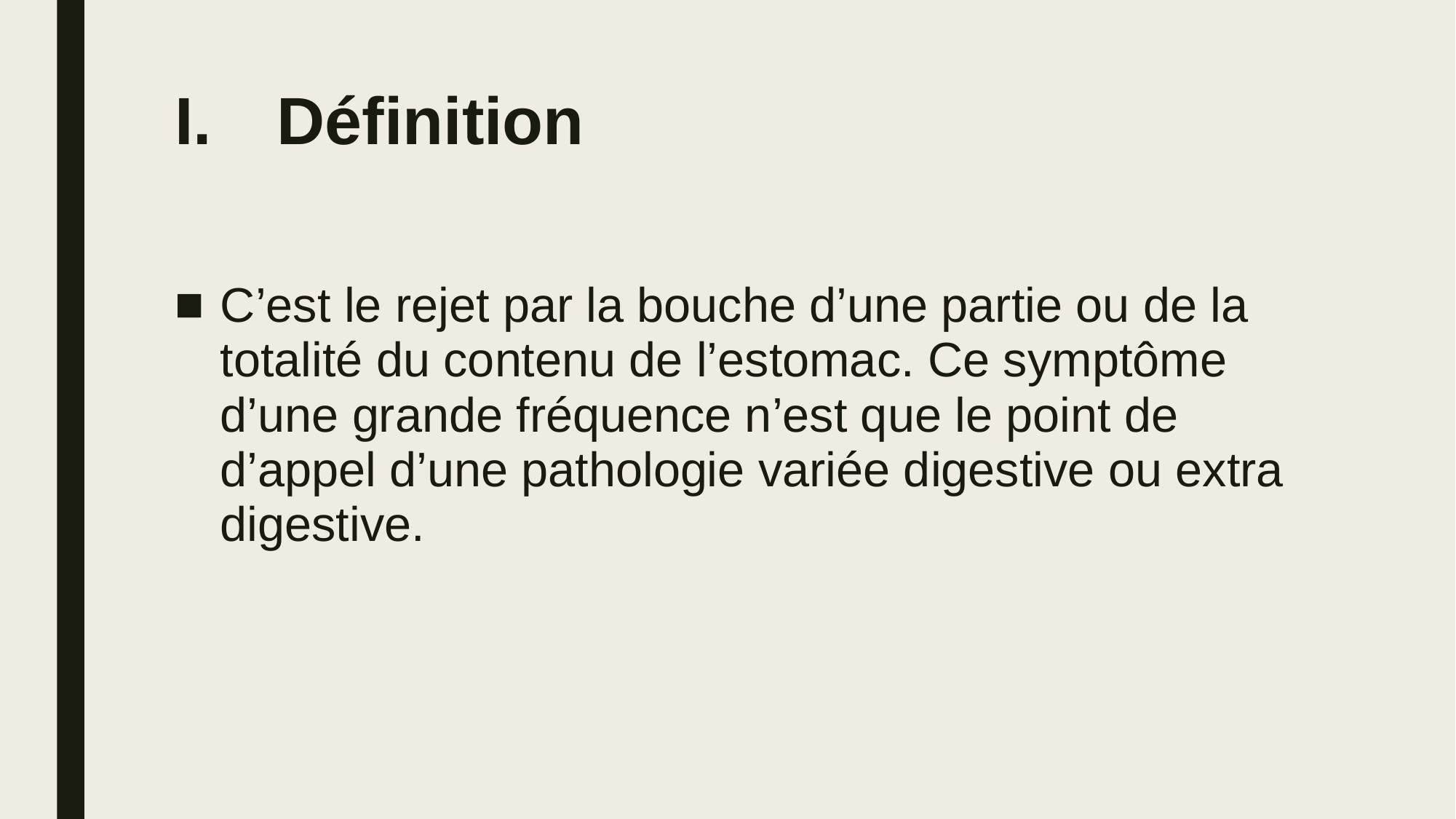

# Définition
C’est le rejet par la bouche d’une partie ou de la totalité du contenu de l’estomac. Ce symptôme d’une grande fréquence n’est que le point de d’appel d’une pathologie variée digestive ou extra digestive.